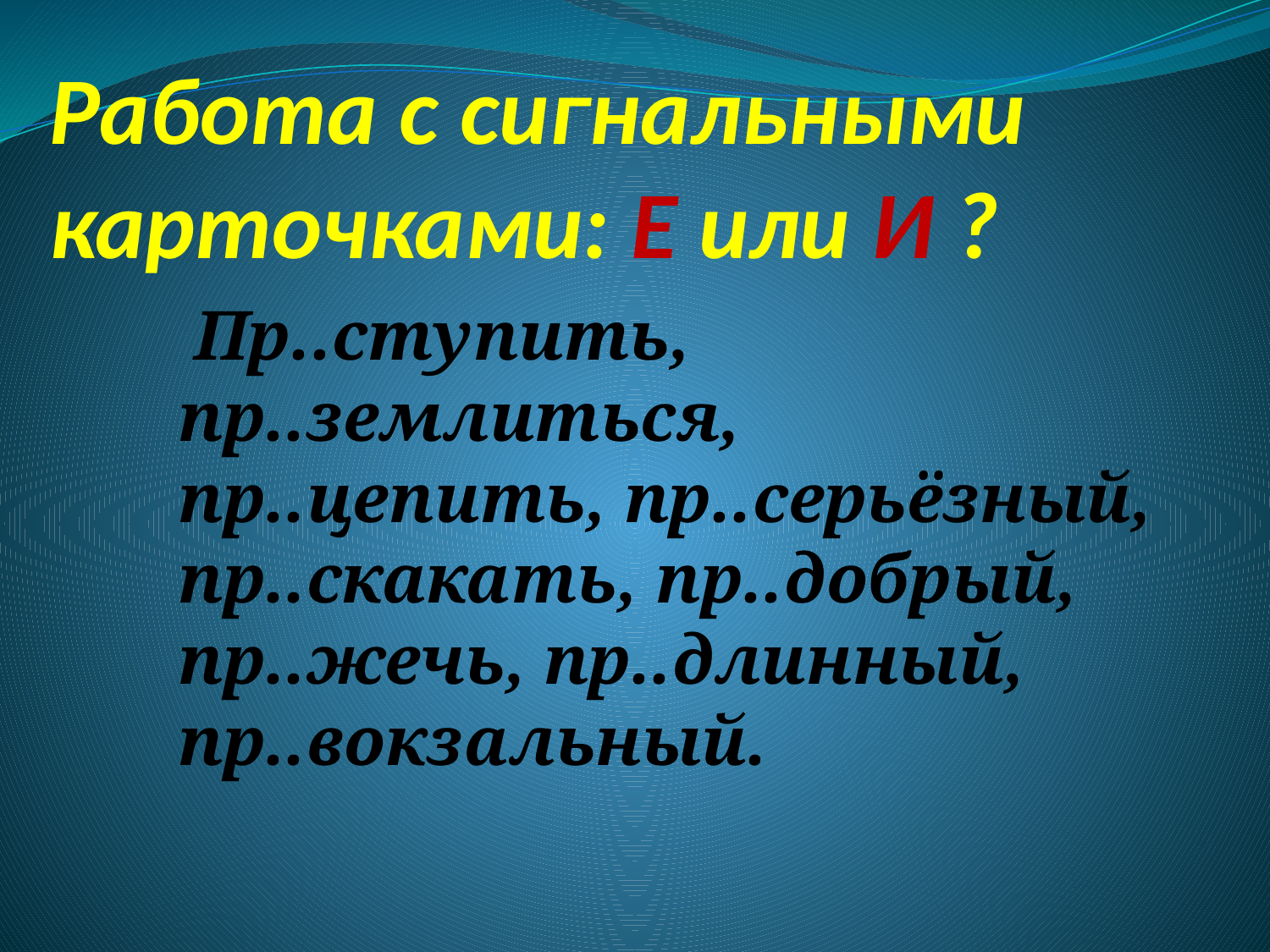

# Работа с сигнальными карточками: Е или И ?
   Пр..ступить, пр..землиться, пр..цепить, пр..серьёзный, пр..скакать, пр..добрый, пр..жечь, пр..длинный, пр..вокзальный.